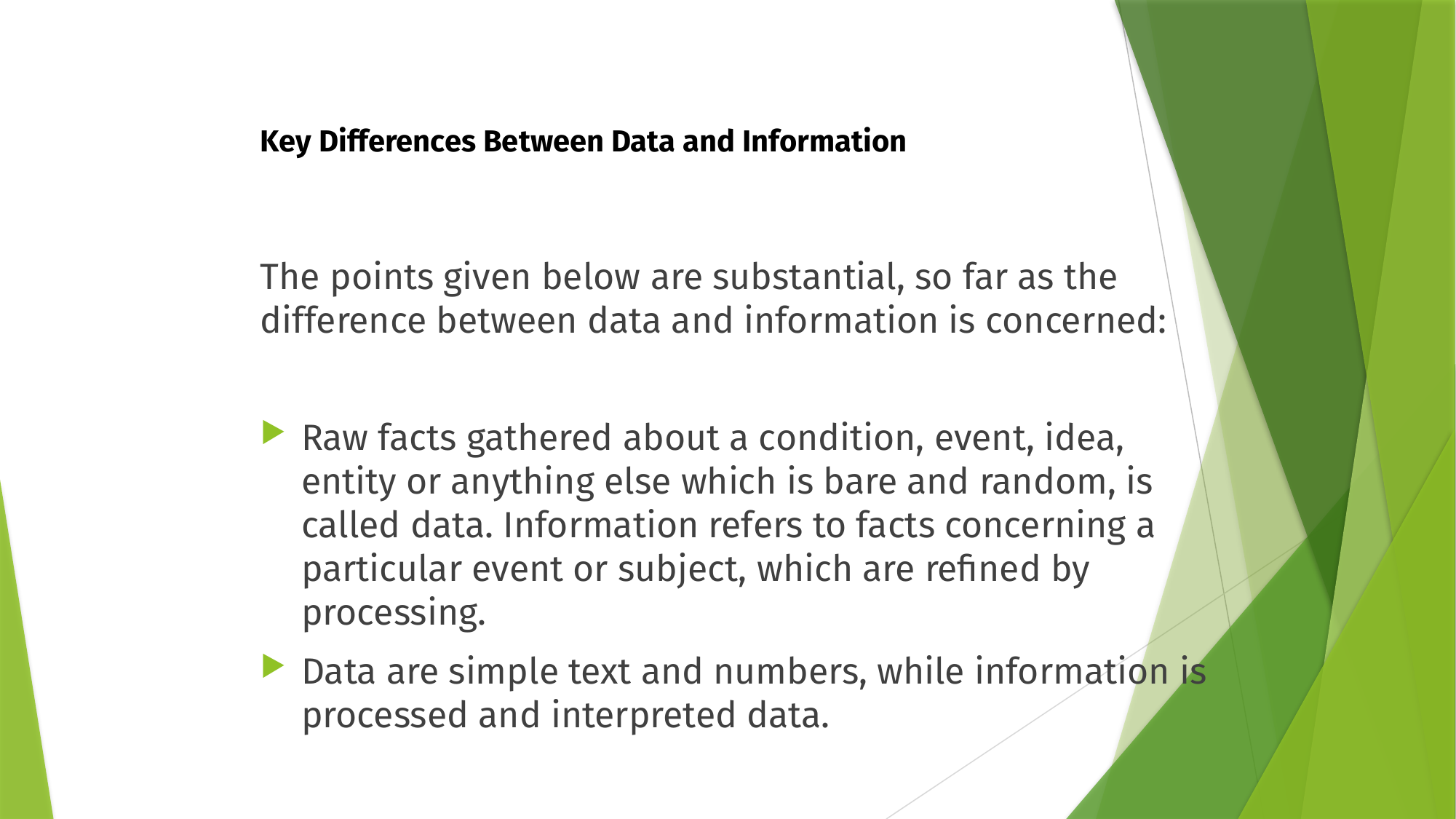

# Key Differences Between Data and Information
The points given below are substantial, so far as the difference between data and information is concerned:

Raw facts gathered about a condition, event, idea, entity or anything else which is bare and random, is called data. Information refers to facts concerning a particular event or subject, which are refined by processing.
Data are simple text and numbers, while information is processed and interpreted data.